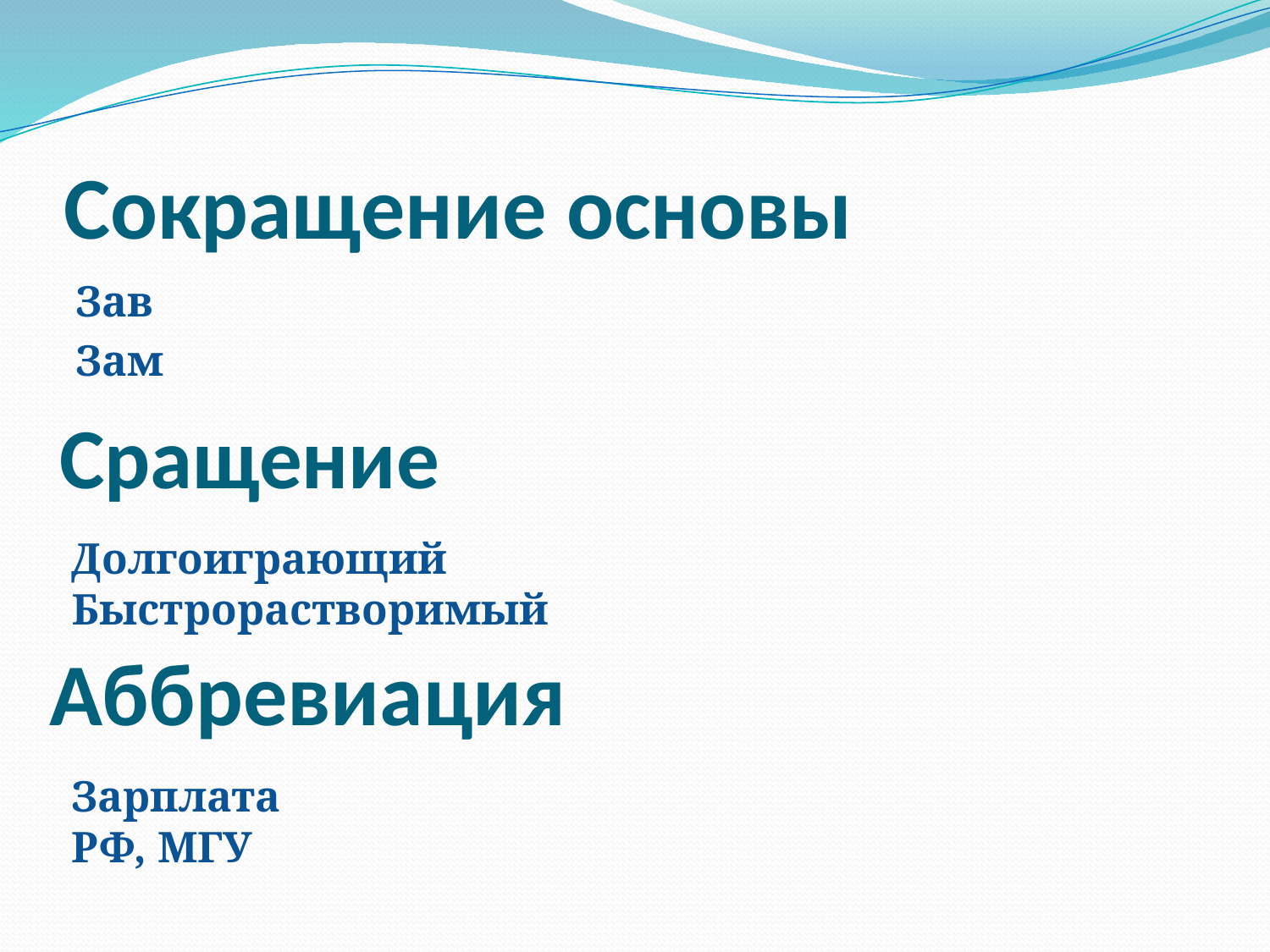

# Сокращение основы
Зав
Зам

Сращение
Долгоиграющий
Быстрорастворимый

Аббревиация
Зарплата
РФ, МГУ